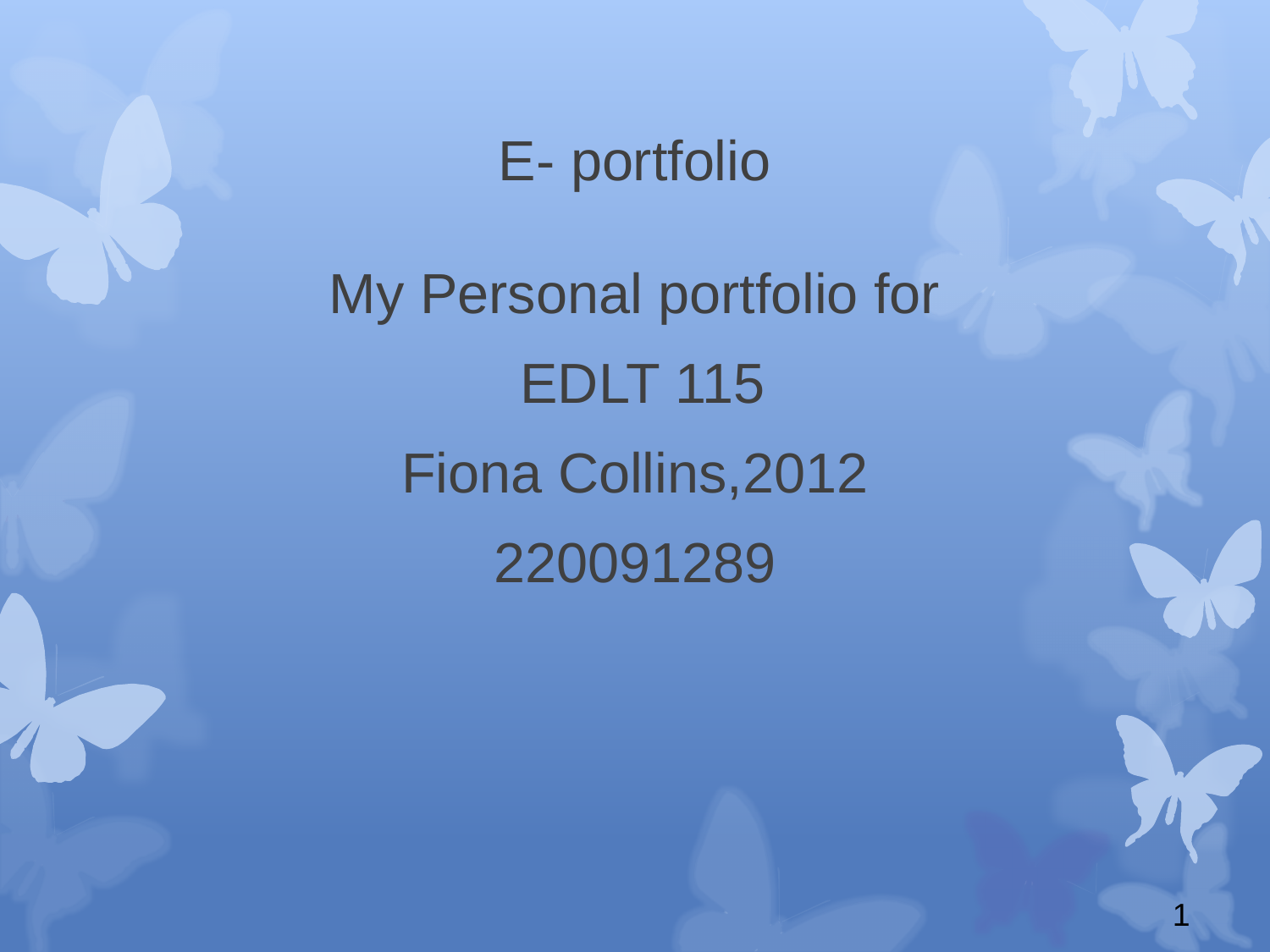

# E- portfolio
My Personal portfolio for
 EDLT 115
Fiona Collins,2012
220091289

1